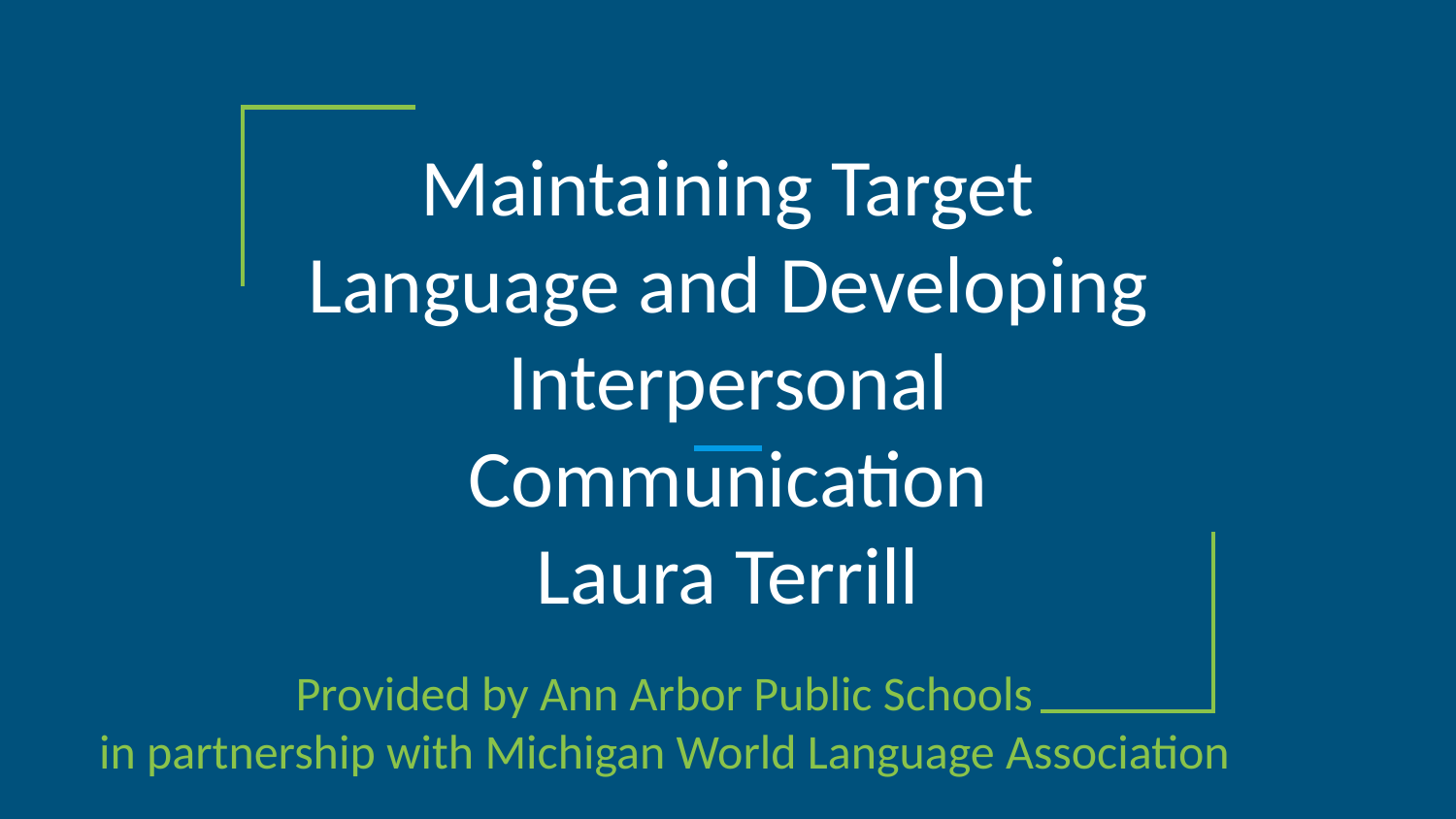

# Maintaining Target Language and Developing Interpersonal Communication
Laura Terrill
Provided by Ann Arbor Public Schools
in partnership with Michigan World Language Association